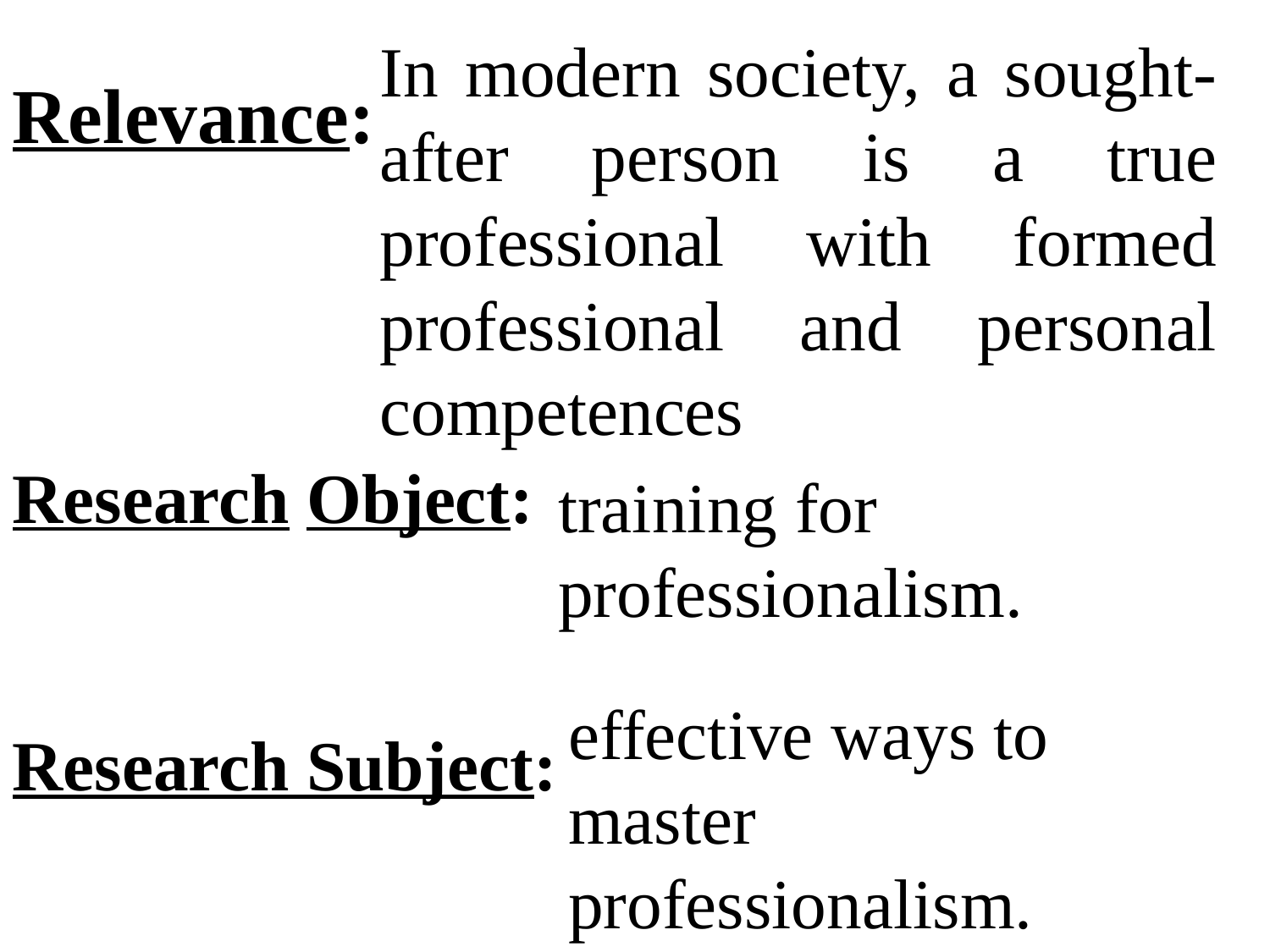

In modern society, a sought-after person is a true professional with formed professional and personal competences
Relevance:
Research Object:
training for professionalism.
effective ways to master professionalism.
Research Subject: